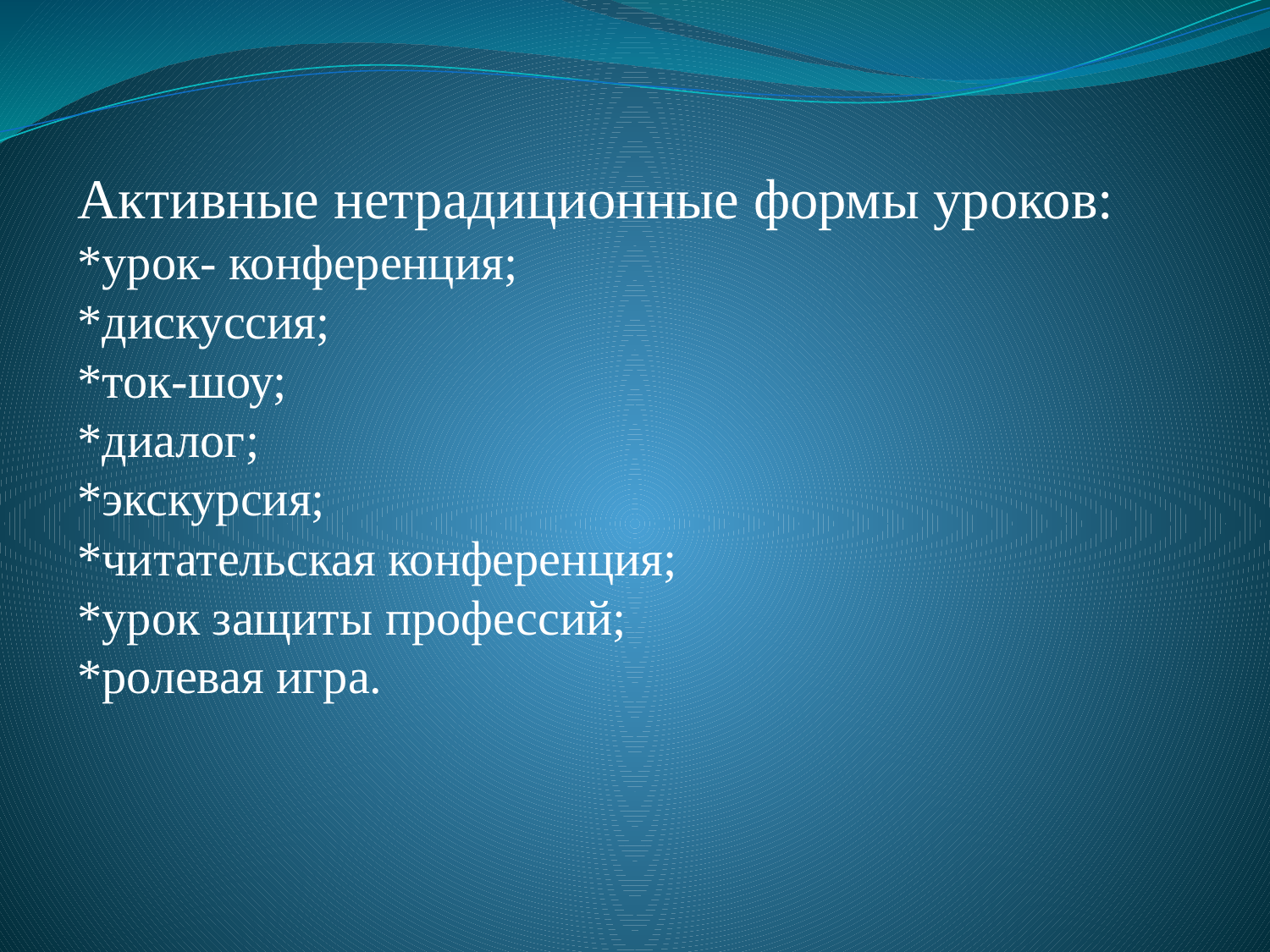

Активные нетрадиционные формы уроков:
*урок- конференция;
*дискуссия;
*ток-шоу;
*диалог;
*экскурсия;
*читательская конференция;
*урок защиты профессий;
*ролевая игра.